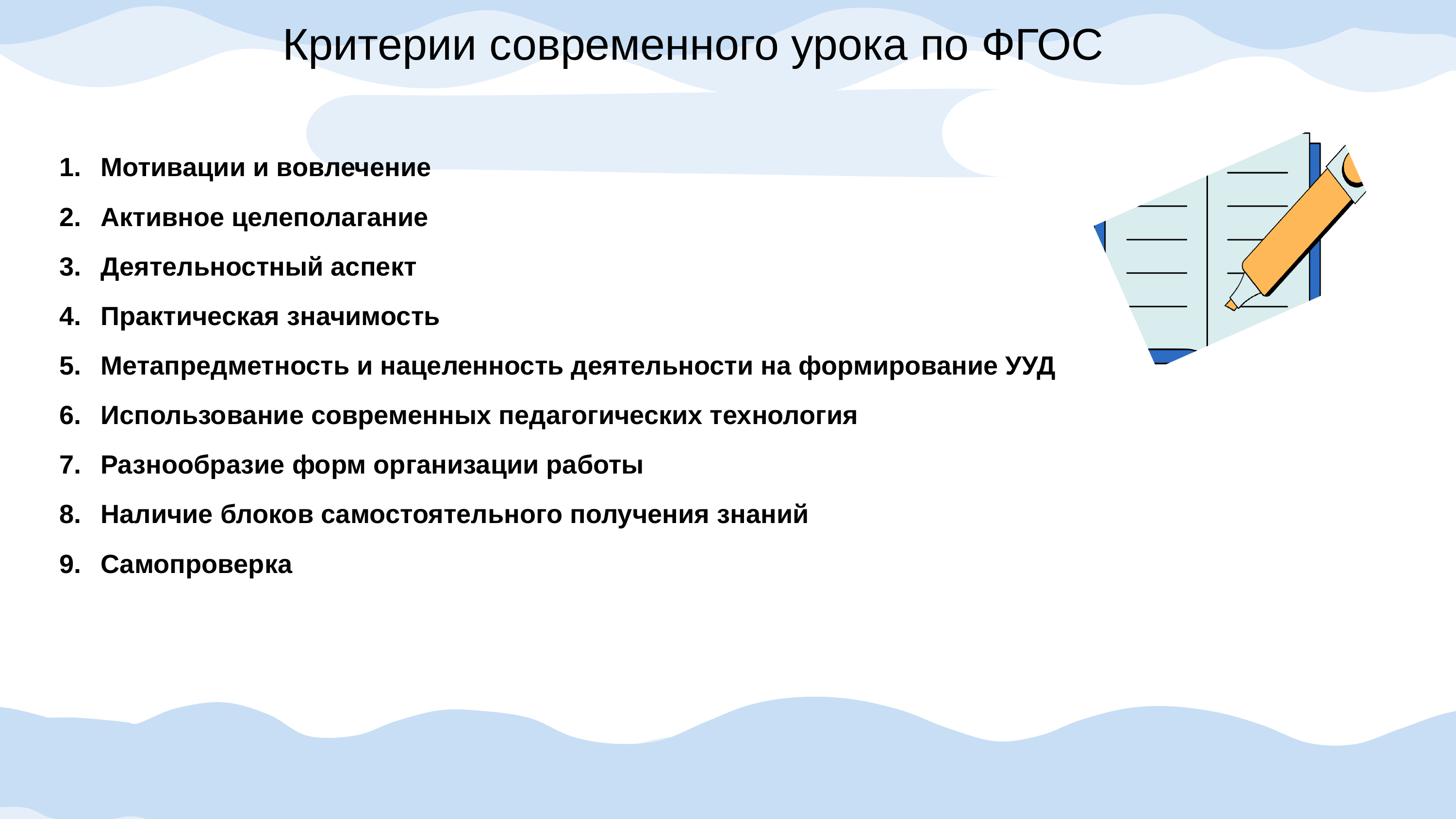

# Критерии современного урока по ФГОС

Мотивации и вовлечение
Активное целеполагание
Деятельностный аспект
Практическая значимость
Метапредметность и нацеленность деятельности на формирование УУД
Использование современных педагогических технология
Разнообразие форм организации работы
Наличие блоков самостоятельного получения знаний
Самопроверка